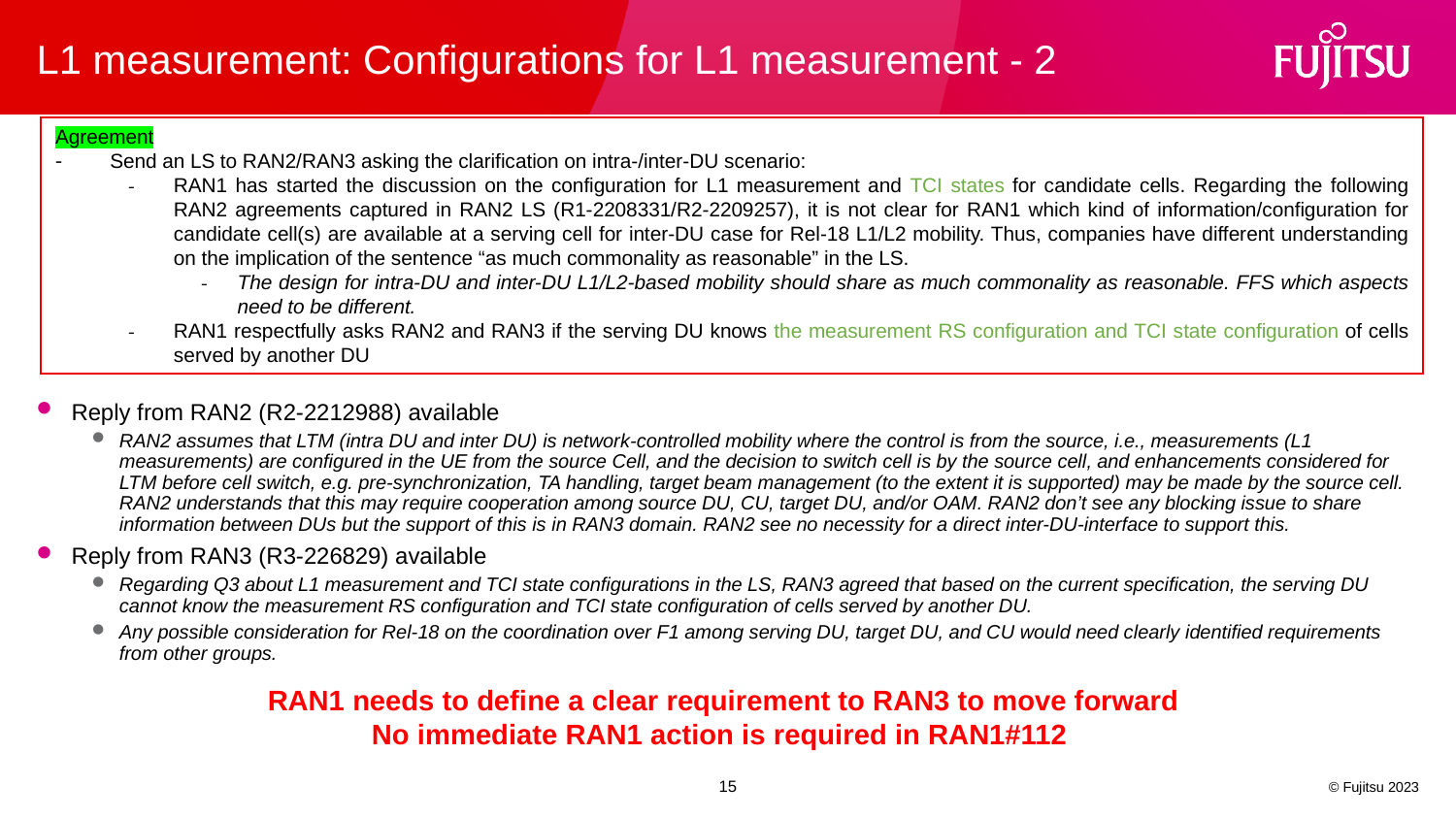

# L1 measurement: Configurations for L1 measurement - 2
Agreement
Send an LS to RAN2/RAN3 asking the clarification on intra-/inter-DU scenario:
RAN1 has started the discussion on the configuration for L1 measurement and TCI states for candidate cells. Regarding the following RAN2 agreements captured in RAN2 LS (R1-2208331/R2-2209257), it is not clear for RAN1 which kind of information/configuration for candidate cell(s) are available at a serving cell for inter-DU case for Rel-18 L1/L2 mobility. Thus, companies have different understanding on the implication of the sentence “as much commonality as reasonable” in the LS.
The design for intra-DU and inter-DU L1/L2-based mobility should share as much commonality as reasonable. FFS which aspects need to be different.
RAN1 respectfully asks RAN2 and RAN3 if the serving DU knows the measurement RS configuration and TCI state configuration of cells served by another DU
Reply from RAN2 (R2-2212988) available
RAN2 assumes that LTM (intra DU and inter DU) is network-controlled mobility where the control is from the source, i.e., measurements (L1 measurements) are configured in the UE from the source Cell, and the decision to switch cell is by the source cell, and enhancements considered for LTM before cell switch, e.g. pre-synchronization, TA handling, target beam management (to the extent it is supported) may be made by the source cell. RAN2 understands that this may require cooperation among source DU, CU, target DU, and/or OAM. RAN2 don’t see any blocking issue to share information between DUs but the support of this is in RAN3 domain. RAN2 see no necessity for a direct inter-DU-interface to support this.
Reply from RAN3 (R3-226829) available
Regarding Q3 about L1 measurement and TCI state configurations in the LS, RAN3 agreed that based on the current specification, the serving DU cannot know the measurement RS configuration and TCI state configuration of cells served by another DU.
Any possible consideration for Rel-18 on the coordination over F1 among serving DU, target DU, and CU would need clearly identified requirements from other groups.
RAN1 needs to define a clear requirement to RAN3 to move forward
No immediate RAN1 action is required in RAN1#112
15
© Fujitsu 2023